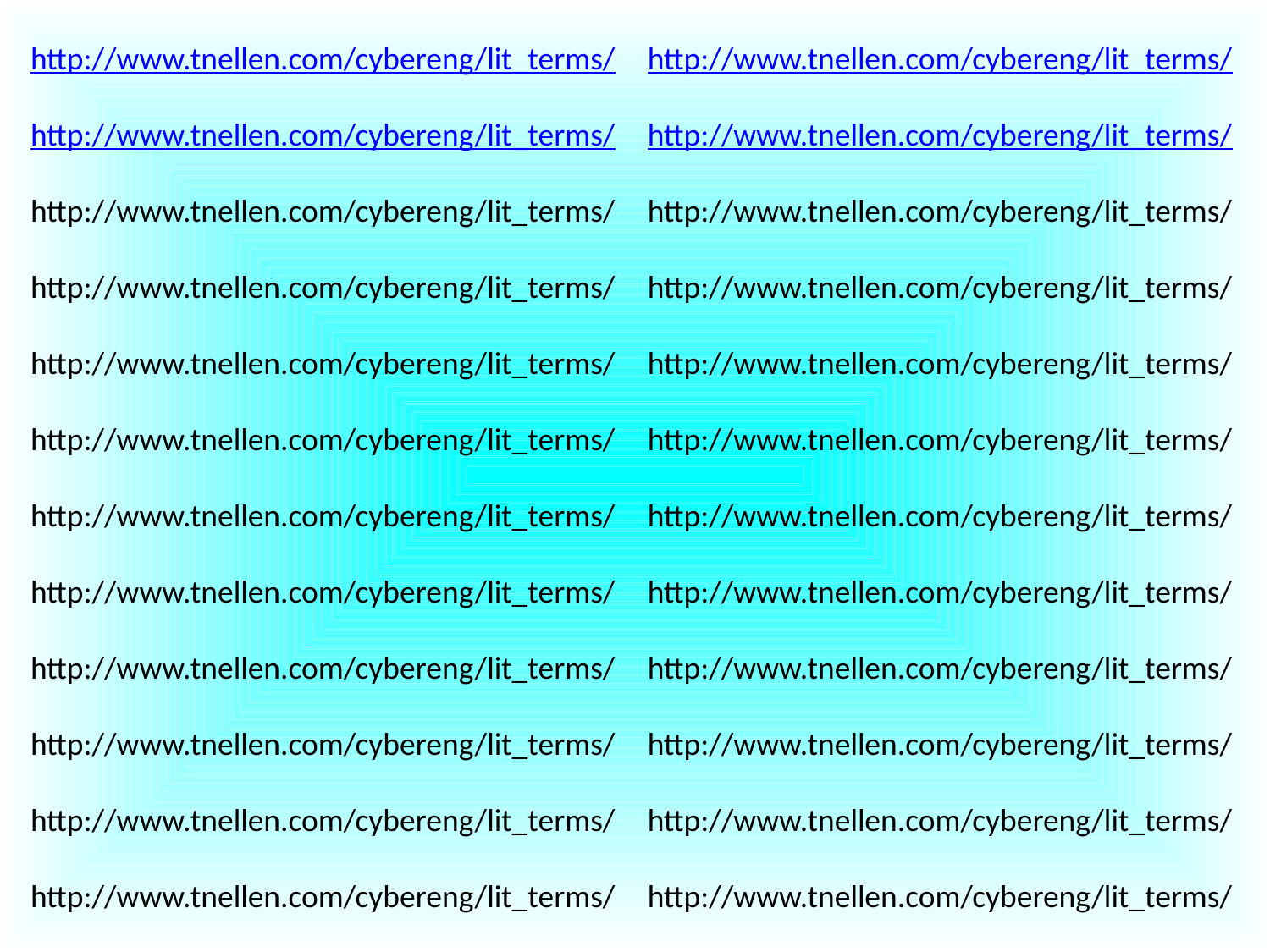

http://www.tnellen.com/cybereng/lit_terms/

http://www.tnellen.com/cybereng/lit_terms/

http://www.tnellen.com/cybereng/lit_terms/

http://www.tnellen.com/cybereng/lit_terms/

http://www.tnellen.com/cybereng/lit_terms/

http://www.tnellen.com/cybereng/lit_terms/

http://www.tnellen.com/cybereng/lit_terms/

http://www.tnellen.com/cybereng/lit_terms/

http://www.tnellen.com/cybereng/lit_terms/

http://www.tnellen.com/cybereng/lit_terms/

http://www.tnellen.com/cybereng/lit_terms/

http://www.tnellen.com/cybereng/lit_terms/

http://www.tnellen.com/cybereng/lit_terms/

http://www.tnellen.com/cybereng/lit_terms/

http://www.tnellen.com/cybereng/lit_terms/

http://www.tnellen.com/cybereng/lit_terms/

http://www.tnellen.com/cybereng/lit_terms/

http://www.tnellen.com/cybereng/lit_terms/

http://www.tnellen.com/cybereng/lit_terms/

http://www.tnellen.com/cybereng/lit_terms/

http://www.tnellen.com/cybereng/lit_terms/

http://www.tnellen.com/cybereng/lit_terms/

http://www.tnellen.com/cybereng/lit_terms/

http://www.tnellen.com/cybereng/lit_terms/